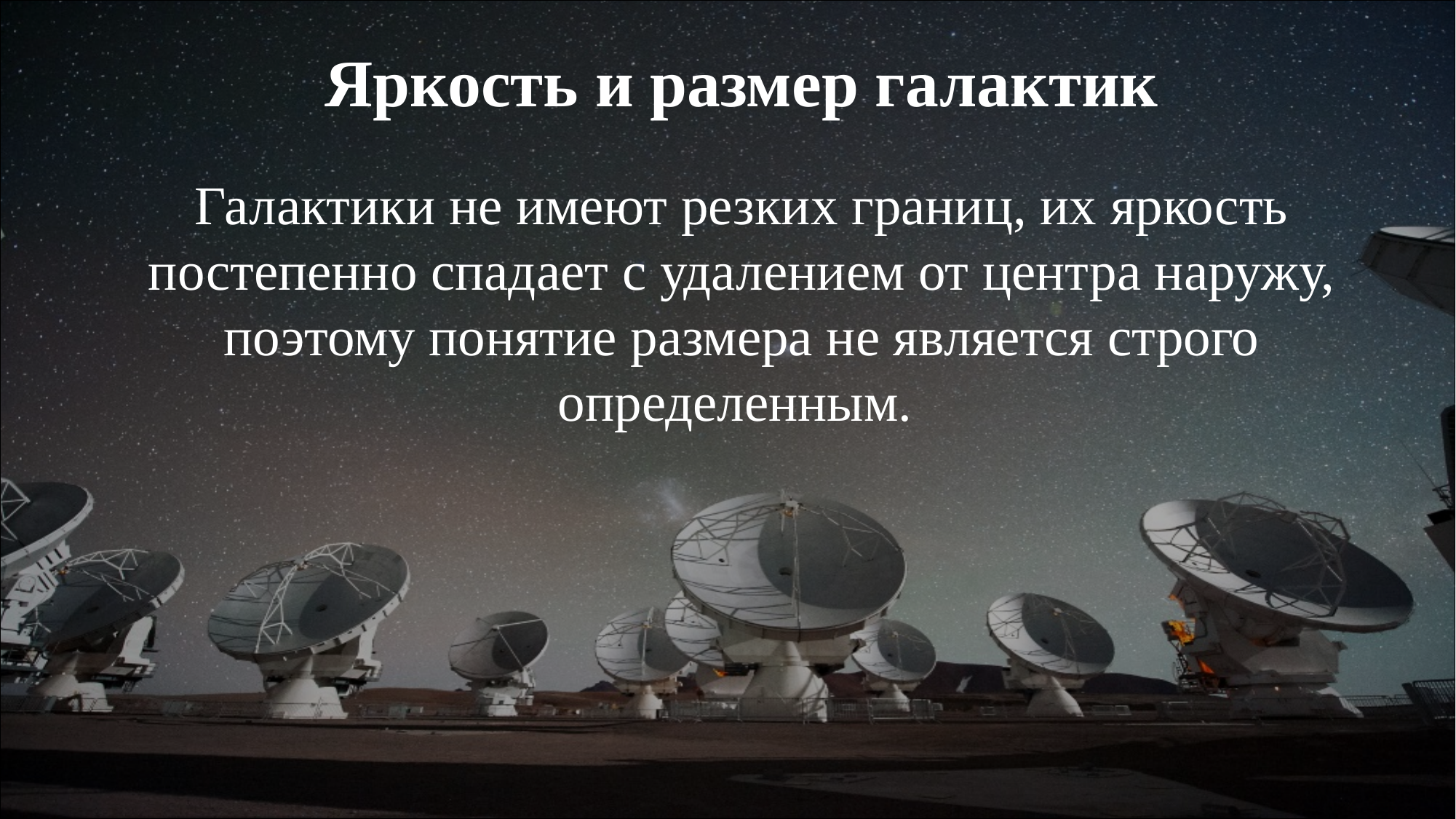

# Яркость и размер галактик
Галактики не имеют резких границ, их яркость постепенно спадает с удалением от центра наружу, поэтому понятие размера не является строго определенным.